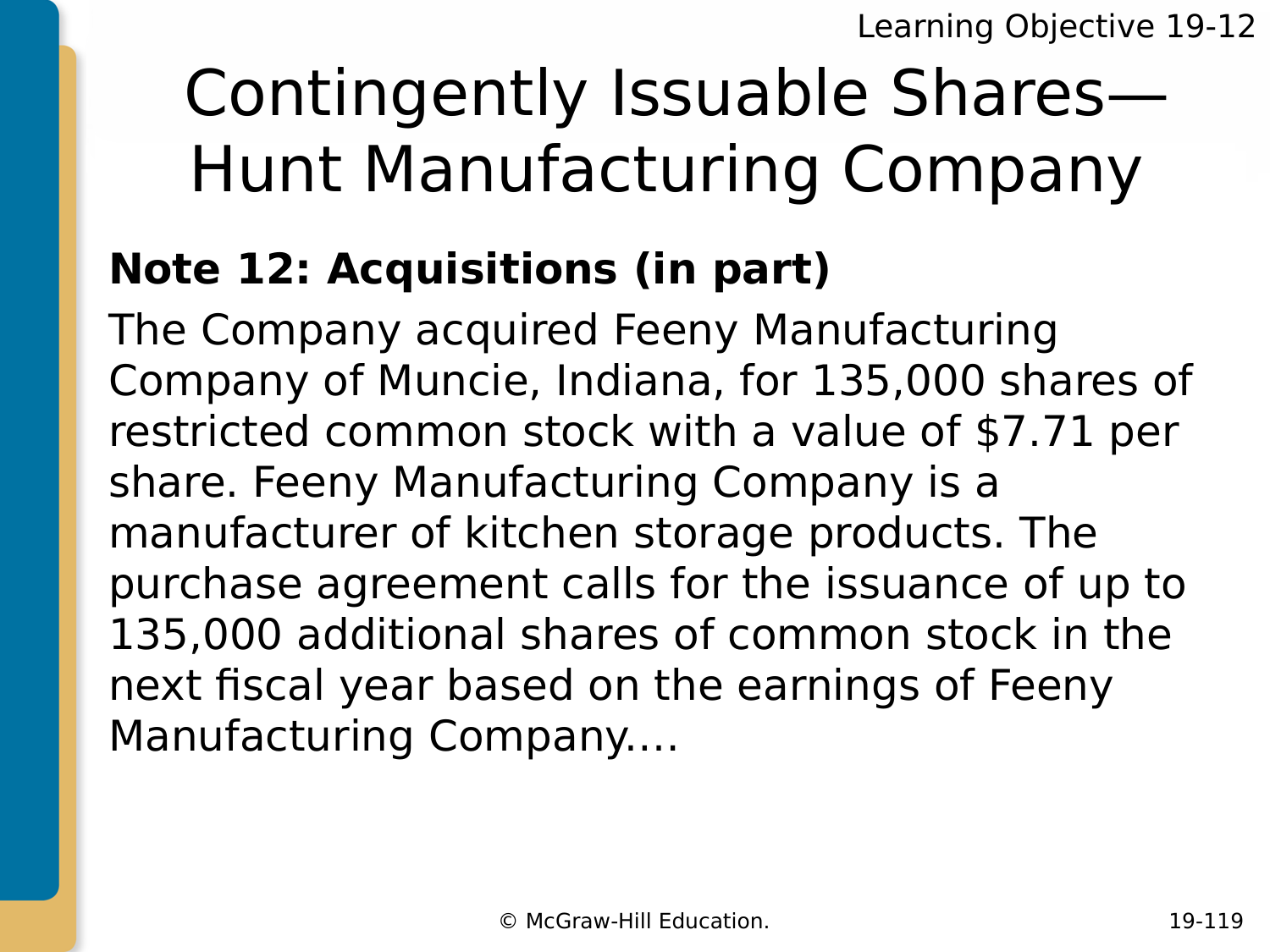

Learning Objective 19-12
# Contingently Issuable Shares—Hunt Manufacturing Company
Note 12: Acquisitions (in part)
The Company acquired Feeny Manufacturing Company of Muncie, Indiana, for 135,000 shares of restricted common stock with a value of $7.71 per share. Feeny Manufacturing Company is a manufacturer of kitchen storage products. The purchase agreement calls for the issuance of up to 135,000 additional shares of common stock in the next fiscal year based on the earnings of Feeny Manufacturing Company.…